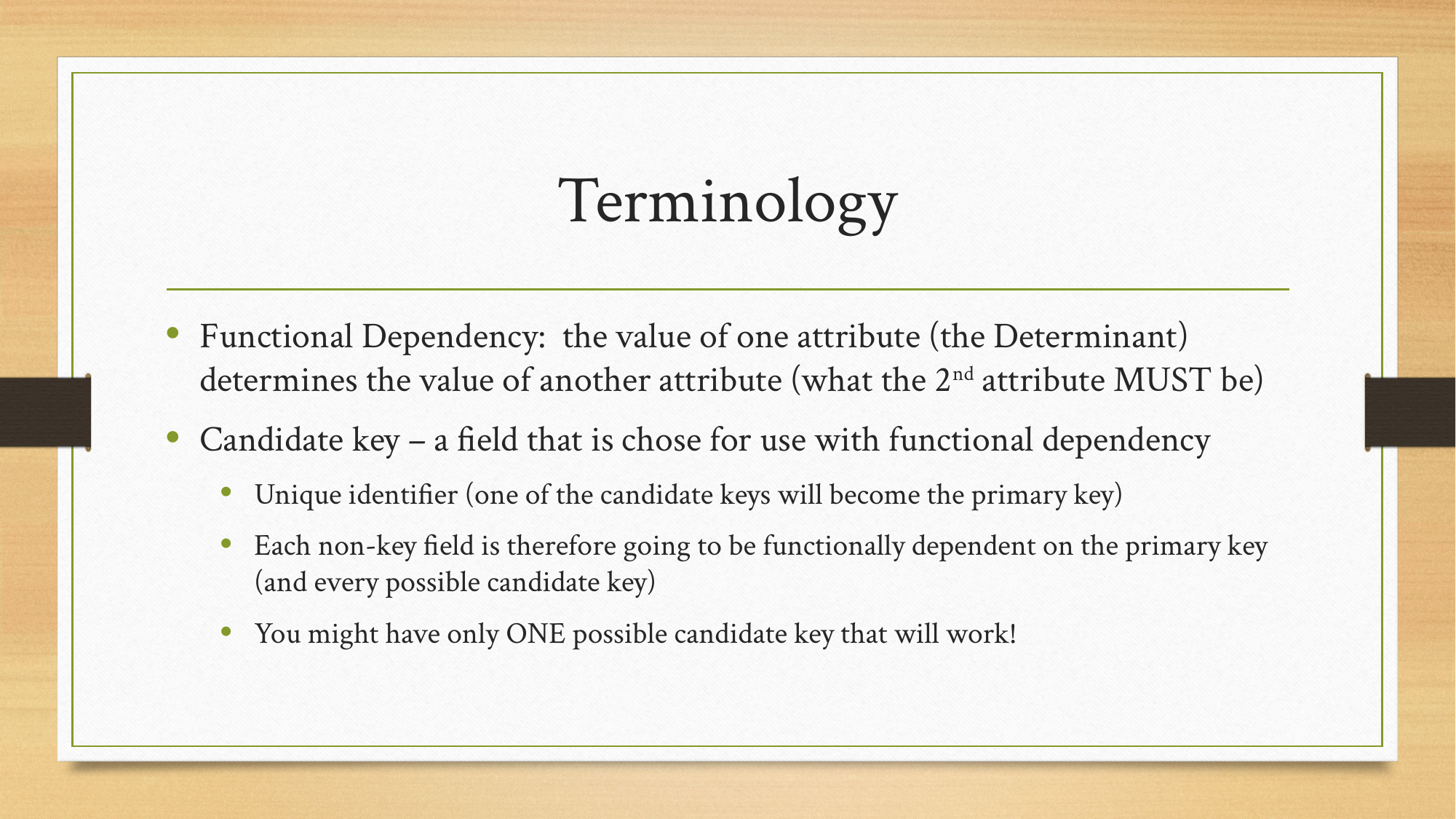

# Terminology
Functional Dependency:  the value of one attribute (the Determinant) determines the value of another attribute (what the 2nd attribute MUST be)
Candidate key – a field that is chose for use with functional dependency
Unique identifier (one of the candidate keys will become the primary key)
Each non-key field is therefore going to be functionally dependent on the primary key (and every possible candidate key)
You might have only ONE possible candidate key that will work!